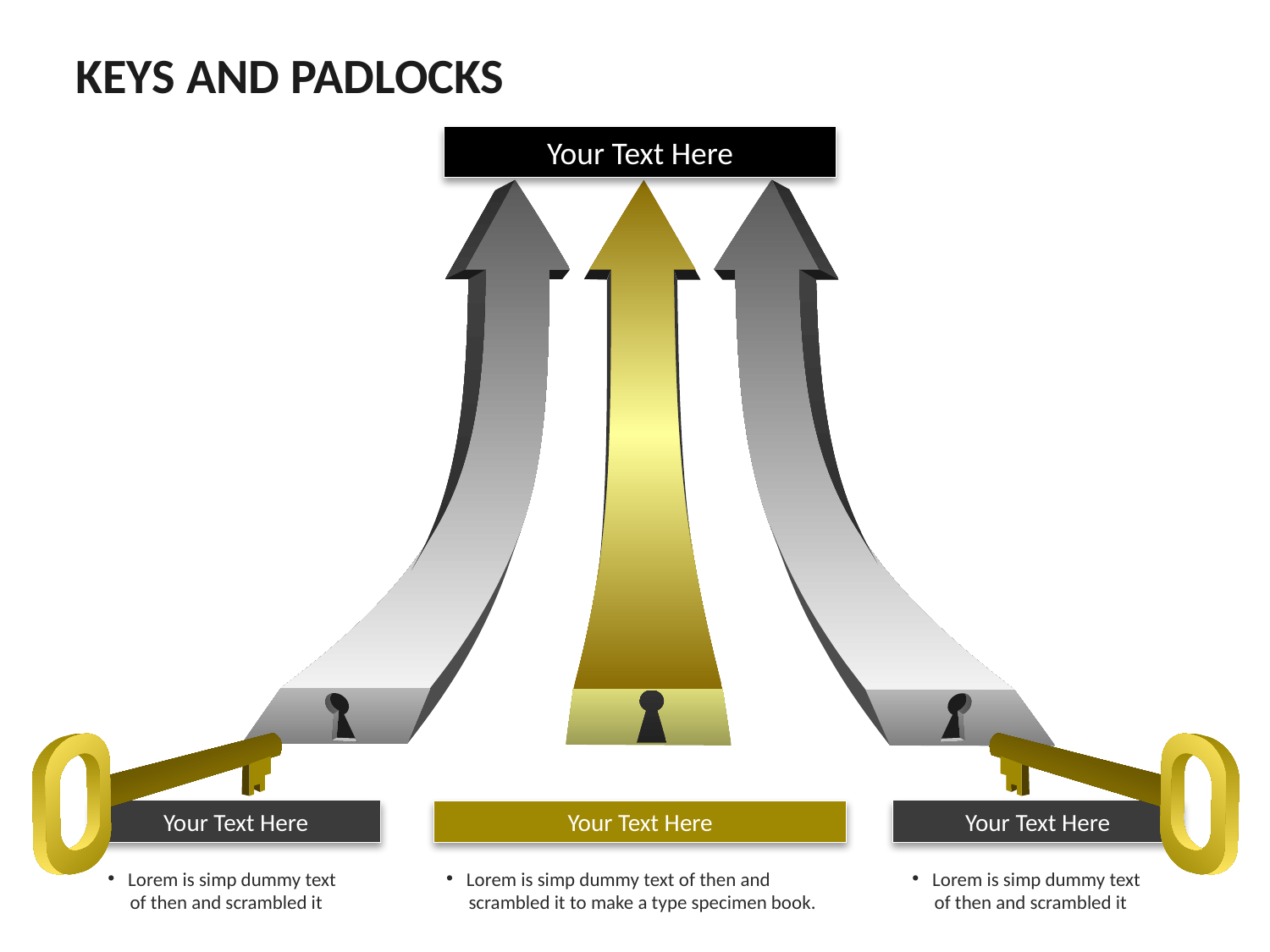

KEYS AND PADLOCKS
Your Text Here

Your Text Here
Your Text Here
Your Text Here
   Lorem is simp dummy text
     of then and scrambled it
   Lorem is simp dummy text of then and
     scrambled it to make a type specimen book.
   Lorem is simp dummy text
     of then and scrambled it